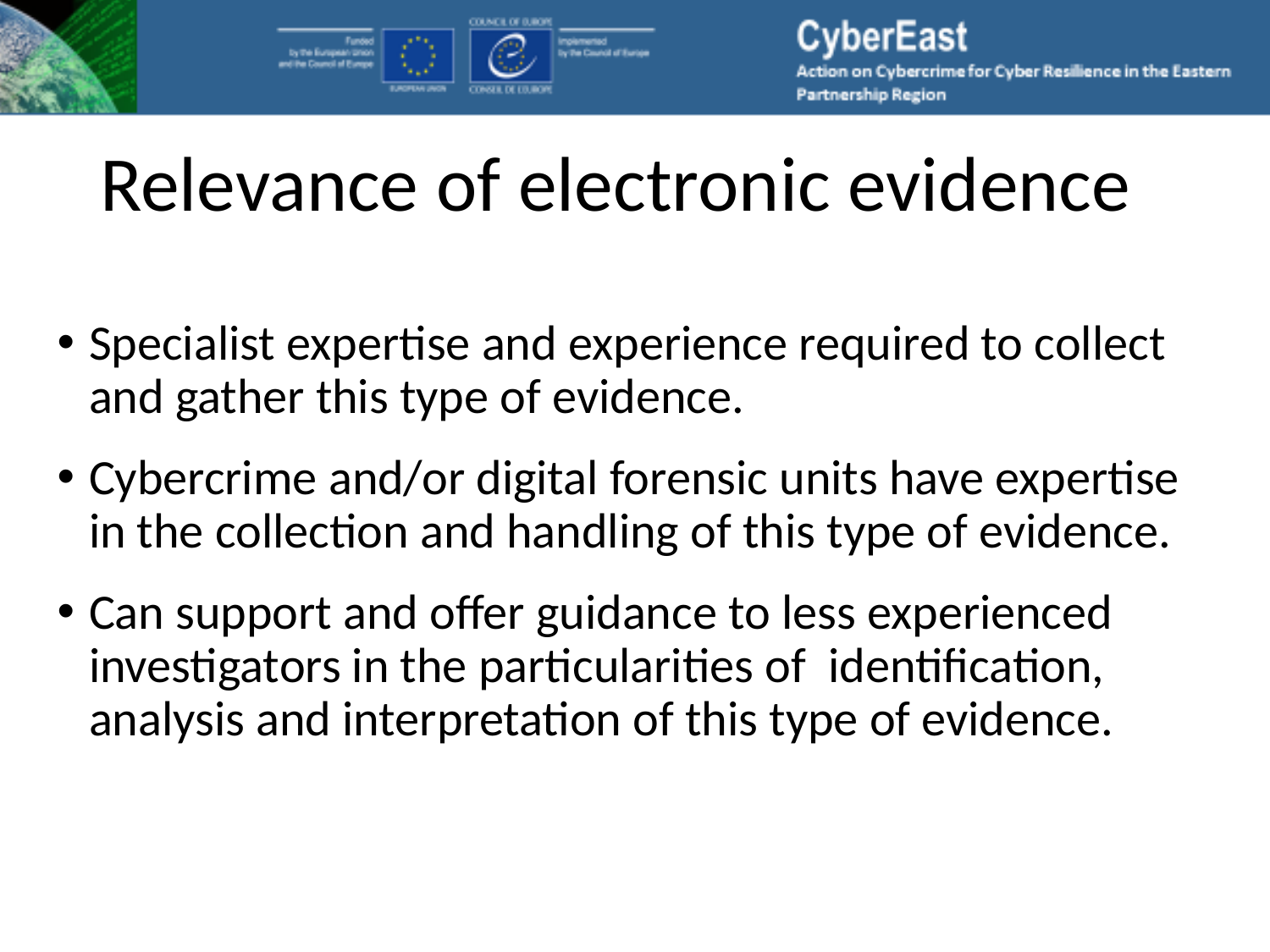

# Relevance of electronic evidence
Specialist expertise and experience required to collect and gather this type of evidence.
Cybercrime and/or digital forensic units have expertise in the collection and handling of this type of evidence.
Can support and offer guidance to less experienced investigators in the particularities of  identification, analysis and interpretation of this type of evidence.